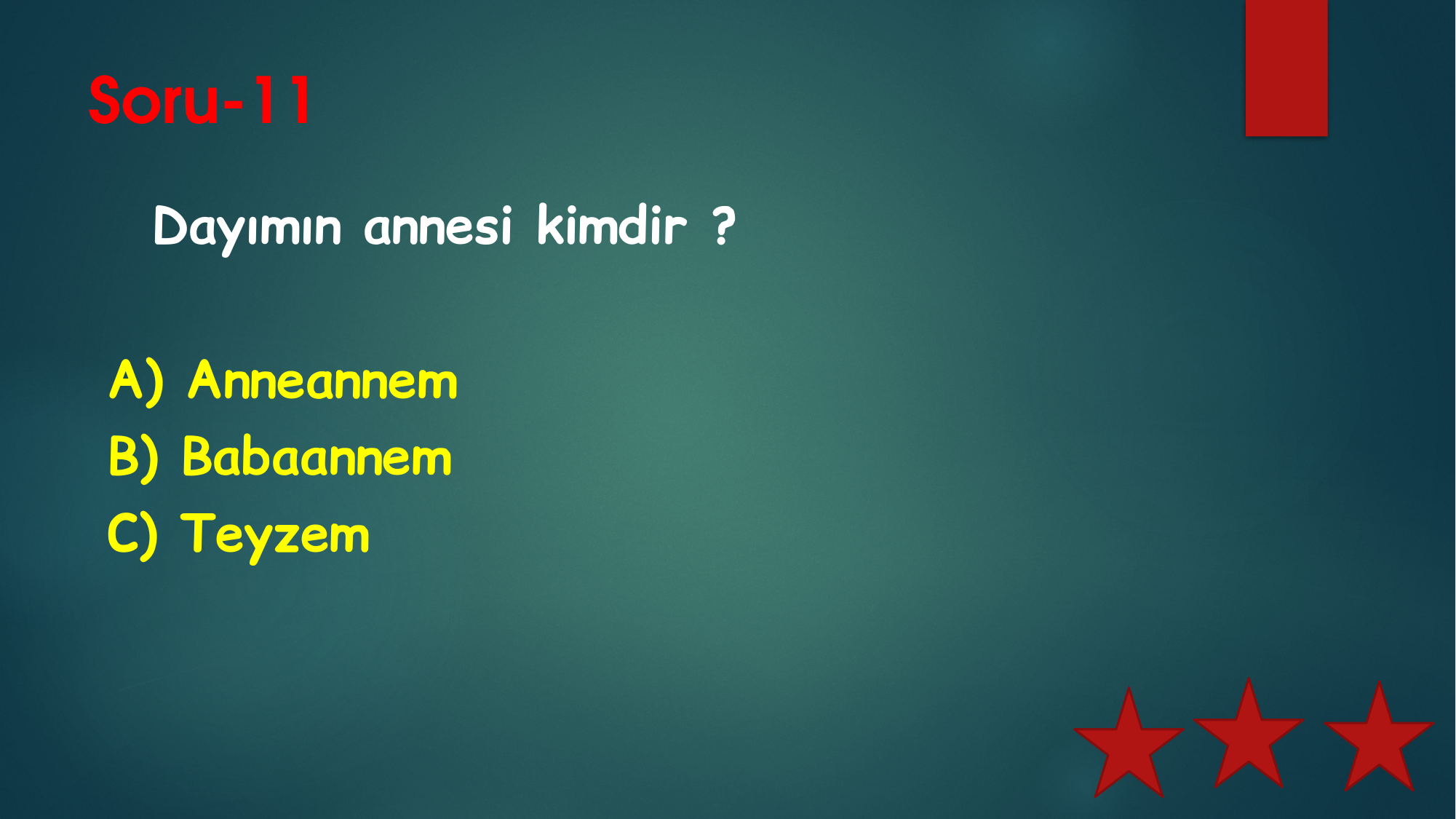

# Soru-11
       Dayımın annesi kimdir ?

     A) Anneannem
     B) Babaannem
     C) Teyzem